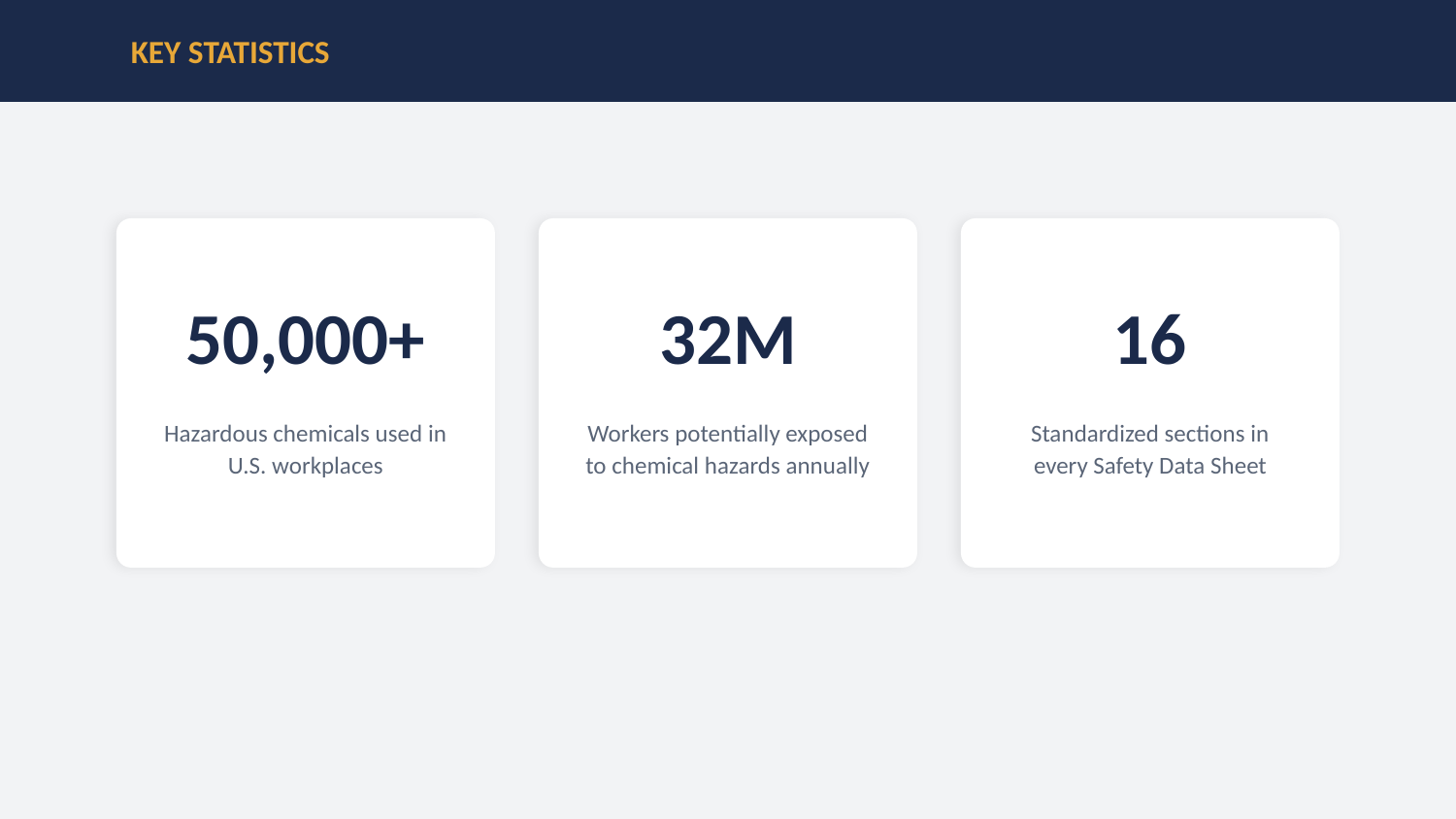

KEY STATISTICS

50,000+
32M
16
Hazardous chemicals used in U.S. workplaces
Workers potentially exposed to chemical hazards annually
Standardized sections in every Safety Data Sheet